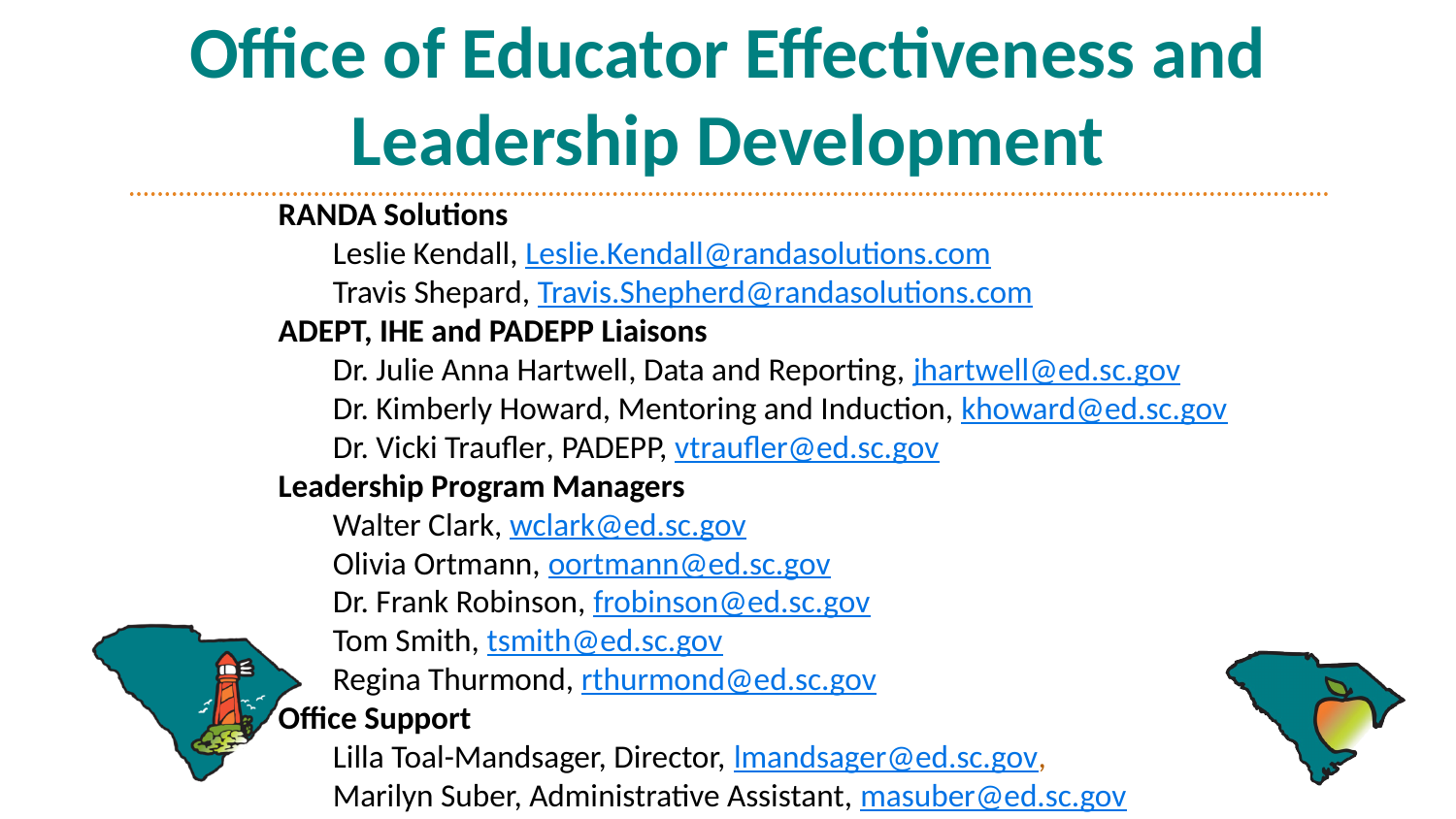

# Office of Educator Effectiveness and Leadership Development
RANDA Solutions
Leslie Kendall, Leslie.Kendall@randasolutions.com
Travis Shepard, Travis.Shepherd@randasolutions.com
ADEPT, IHE and PADEPP Liaisons
Dr. Julie Anna Hartwell, Data and Reporting, jhartwell@ed.sc.gov
Dr. Kimberly Howard, Mentoring and Induction, khoward@ed.sc.gov
Dr. Vicki Traufler, PADEPP, vtraufler@ed.sc.gov
Leadership Program Managers
Walter Clark, wclark@ed.sc.gov
Olivia Ortmann, oortmann@ed.sc.gov
Dr. Frank Robinson, frobinson@ed.sc.gov
Tom Smith, tsmith@ed.sc.gov
Regina Thurmond, rthurmond@ed.sc.gov
Office Support
Lilla Toal-Mandsager, Director, lmandsager@ed.sc.gov,
Marilyn Suber, Administrative Assistant, masuber@ed.sc.gov